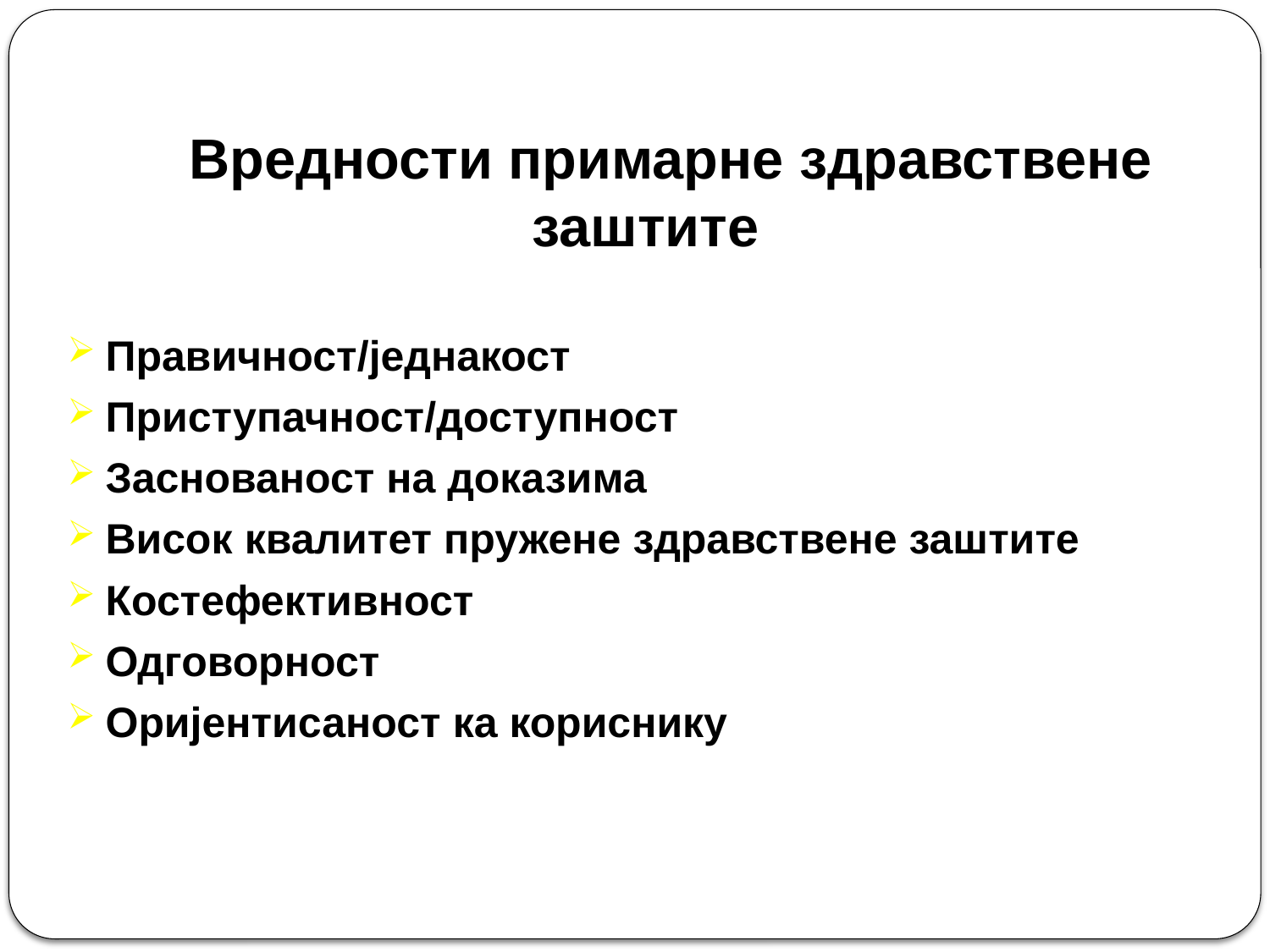

Вредности примарне здравствене заштите

Правичност/једнакост
Приступачност/доступност
Заснованост на доказима
Висок квалитет пружене здравствене заштите
Костефективност
Одговорност
Оријентисаност ка кориснику